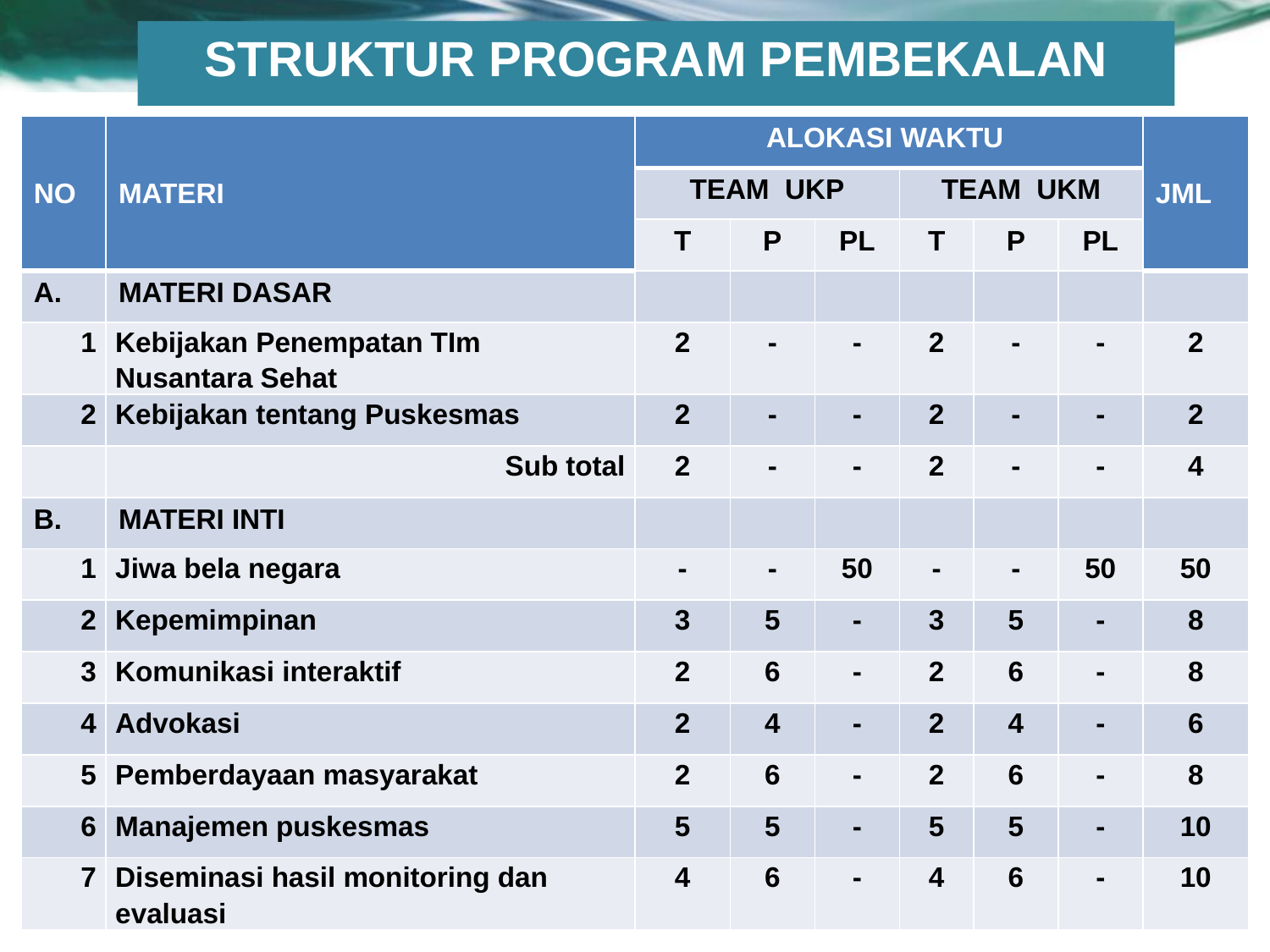

# STRUKTUR PROGRAM PEMBEKALAN
| NO | MATERI | ALOKASI WAKTU |  |  |  |  |  | JML |
| --- | --- | --- | --- | --- | --- | --- | --- | --- |
|  |  | TEAM UKP |  |  | TEAM UKM |  |  |  |
|  |  | T | P | PL | T | P | PL |  |
| A. | MATERI DASAR |  |  |  |  |  |  |  |
| 1 | Kebijakan Penempatan TIm Nusantara Sehat | 2 | - | - | 2 | - | - | 2 |
| 2 | Kebijakan tentang Puskesmas | 2 | - | - | 2 | - | - | 2 |
|  | Sub total | 2 | - | - | 2 | - | - | 4 |
| B. | MATERI INTI |  |  |  |  |  |  |  |
| 1 | Jiwa bela negara | - | - | 50 | - | - | 50 | 50 |
| 2 | Kepemimpinan | 3 | 5 | - | 3 | 5 | - | 8 |
| 3 | Komunikasi interaktif | 2 | 6 | - | 2 | 6 | - | 8 |
| 4 | Advokasi | 2 | 4 | - | 2 | 4 | - | 6 |
| 5 | Pemberdayaan masyarakat | 2 | 6 | - | 2 | 6 | - | 8 |
| 6 | Manajemen puskesmas | 5 | 5 | - | 5 | 5 | - | 10 |
| 7 | Diseminasi hasil monitoring dan evaluasi | 4 | 6 | - | 4 | 6 | - | 10 |